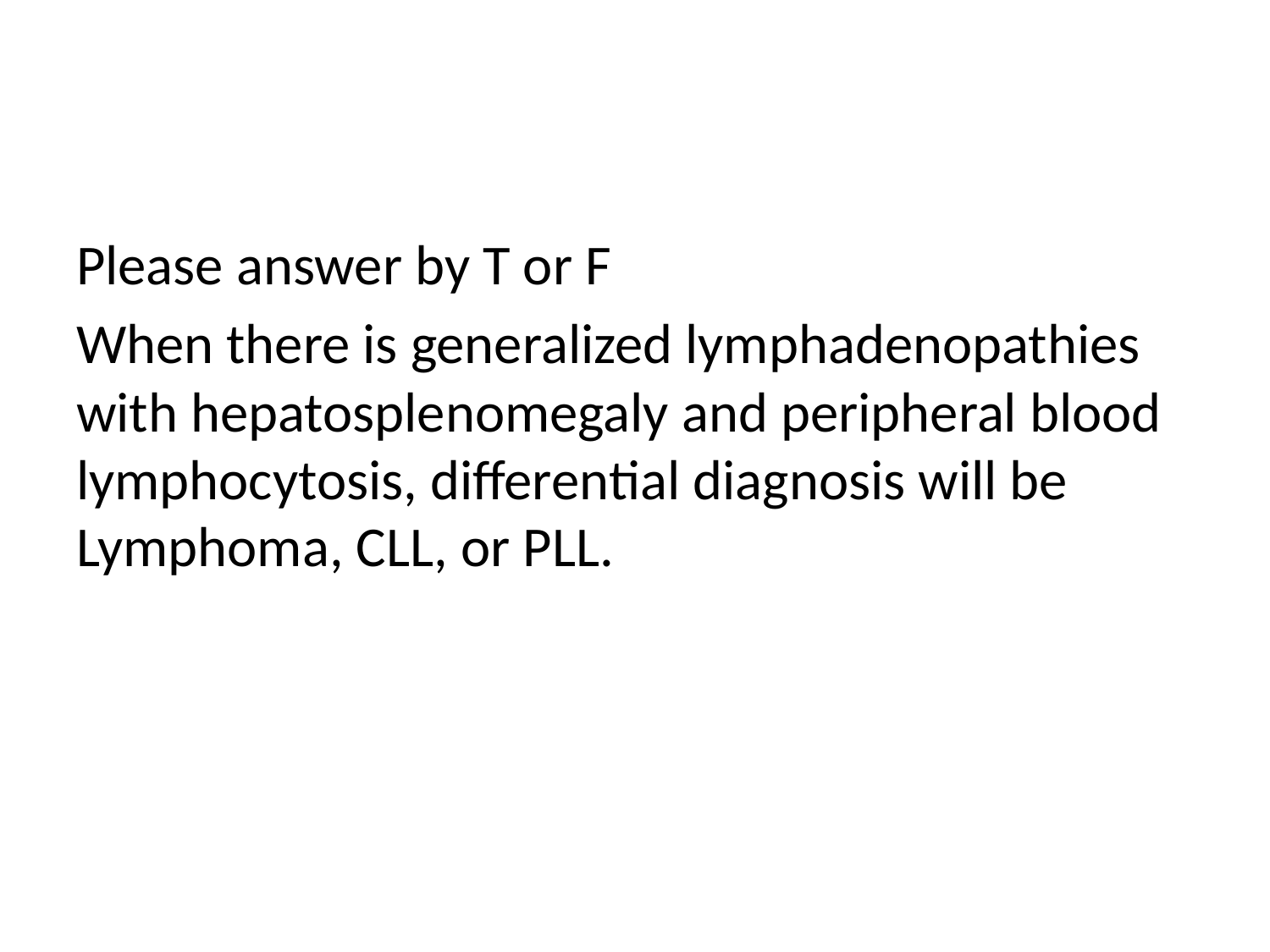

#
Please answer by T or F
When there is generalized lymphadenopathies with hepatosplenomegaly and peripheral blood lymphocytosis, differential diagnosis will be Lymphoma, CLL, or PLL.